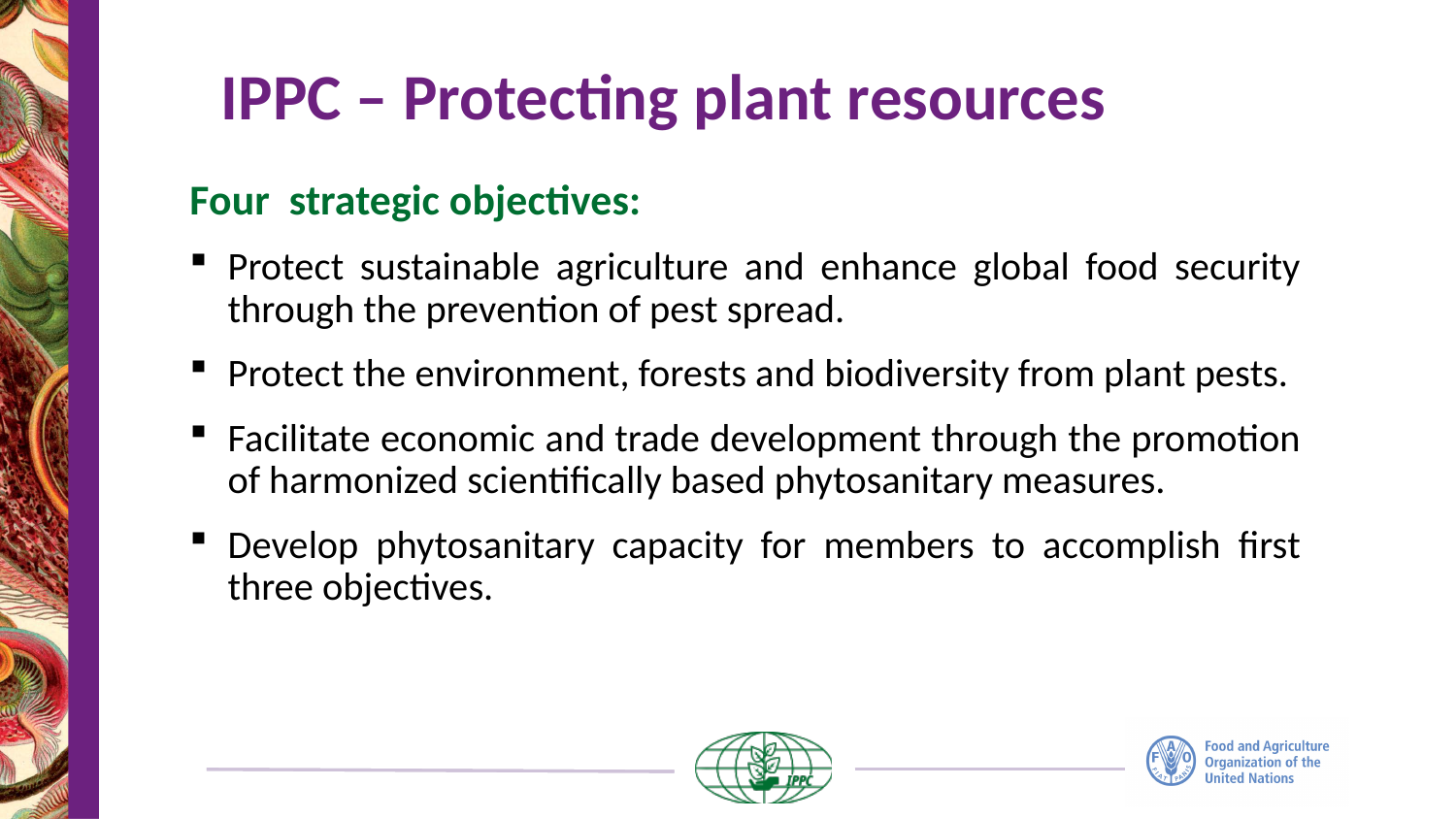

# IPPC – Protecting plant resources
Four  strategic objectives:
Protect sustainable agriculture and enhance global food security through the prevention of pest spread.
Protect the environment, forests and biodiversity from plant pests.
Facilitate economic and trade development through the promotion of harmonized scientifically based phytosanitary measures.
Develop phytosanitary capacity for members to accomplish first three objectives.